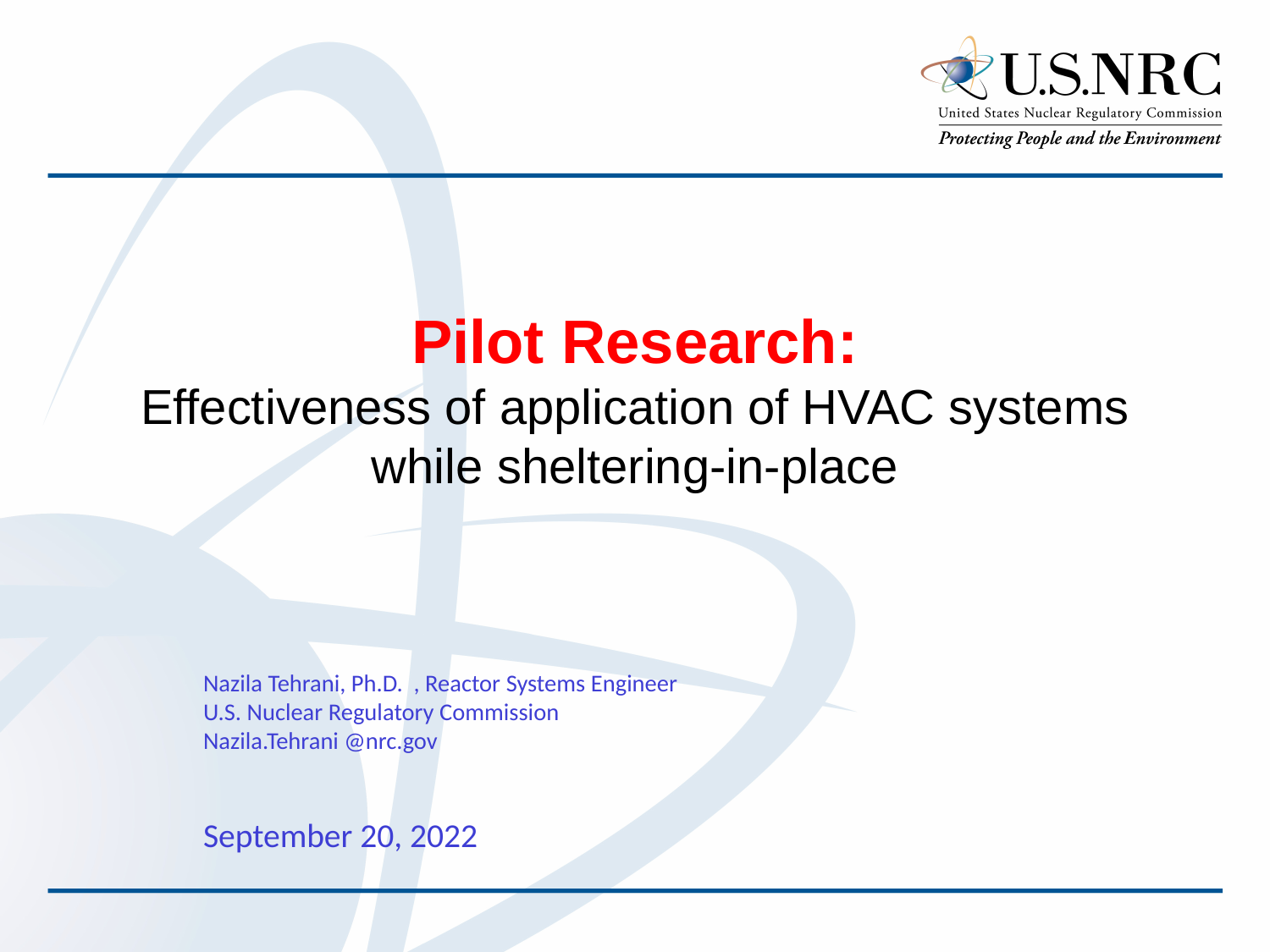

# Pilot Research: Effectiveness of application of HVAC systems while sheltering-in-place

Nazila Tehrani, Ph.D.  , Reactor Systems Engineer
U.S. Nuclear Regulatory Commission
Nazila.Tehrani @nrc.gov

September 20, 2022